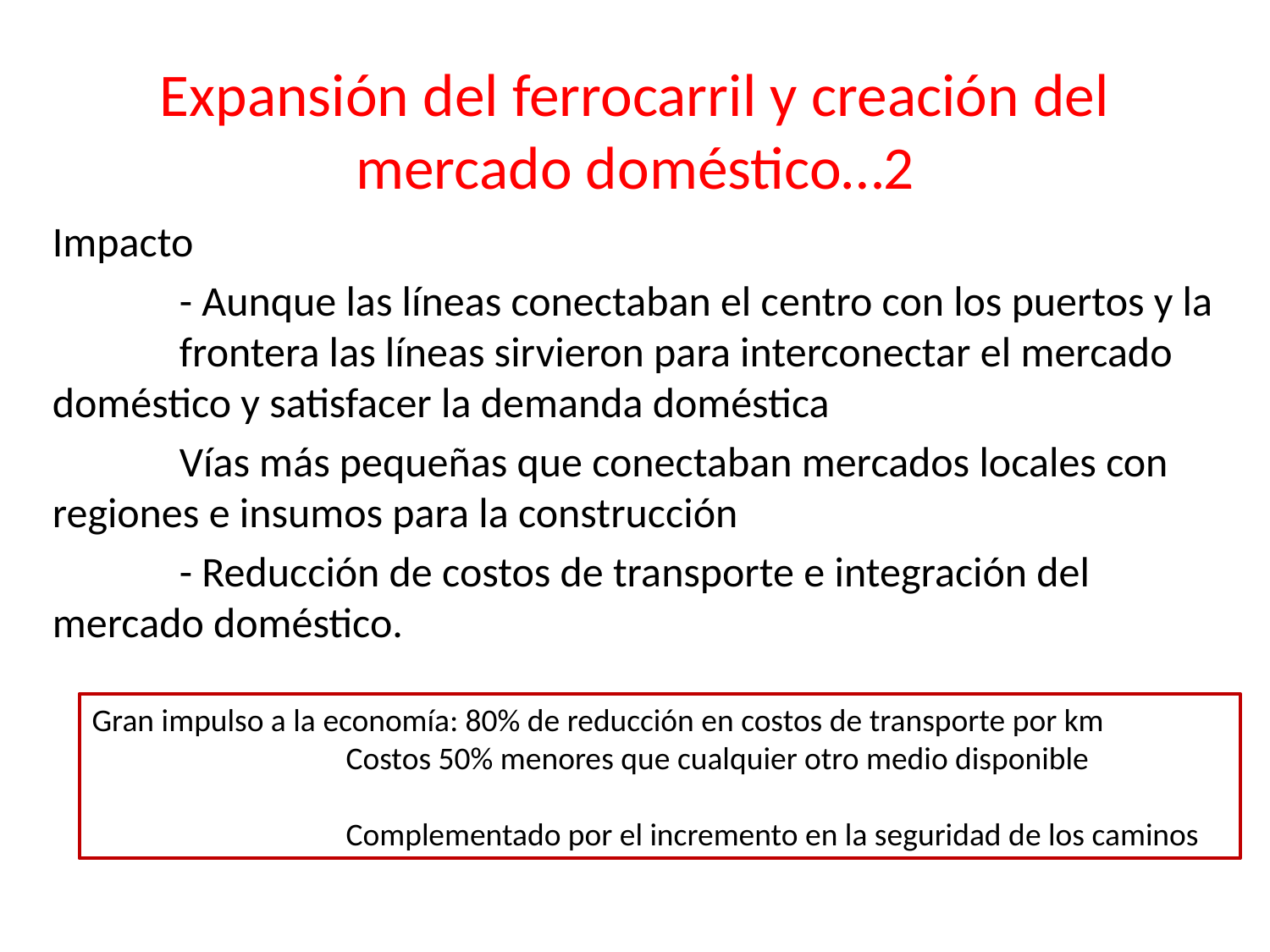

# Expansión del ferrocarril y creación del mercado doméstico…2
Impacto
	- Aunque las líneas conectaban el centro con los puertos y la 	frontera las líneas sirvieron para interconectar el mercado 	doméstico y satisfacer la demanda doméstica
	Vías más pequeñas que conectaban mercados locales con 	regiones e insumos para la construcción
	- Reducción de costos de transporte e integración del 	mercado doméstico.
Gran impulso a la economía: 80% de reducción en costos de transporte por km
		Costos 50% menores que cualquier otro medio disponible

		Complementado por el incremento en la seguridad de los caminos